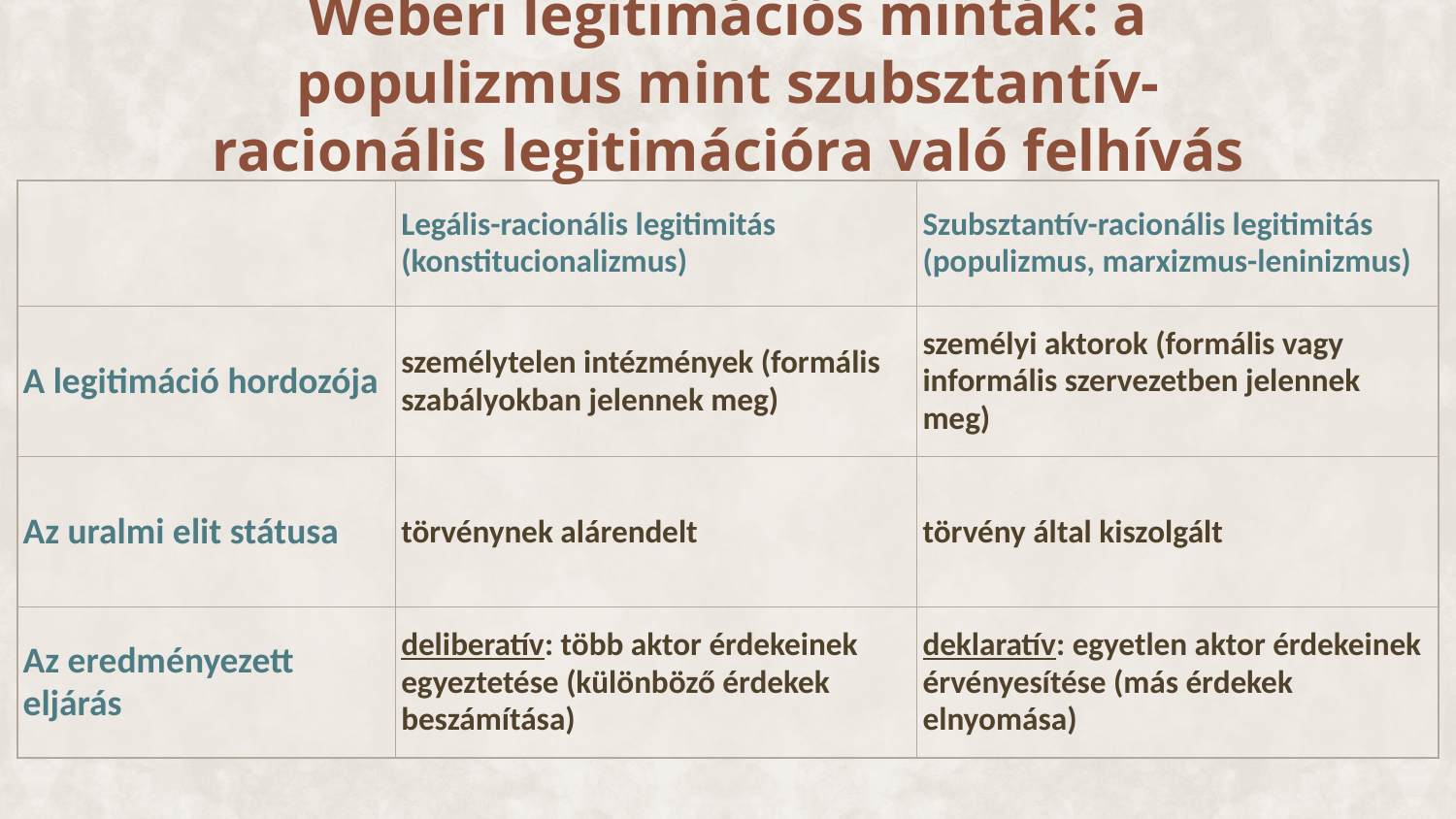

Weberi legitimációs minták: a populizmus mint szubsztantív-racionális legitimációra való felhívás
|  | Legális-racionális legitimitás (konstitucionalizmus) | Szubsztantív-racionális legitimitás (populizmus, marxizmus-leninizmus) |
| --- | --- | --- |
| A legitimáció hordozója | személytelen intézmények (formális szabályokban jelennek meg) | személyi aktorok (formális vagy informális szervezetben jelennek meg) |
| Az uralmi elit státusa | törvénynek alárendelt | törvény által kiszolgált |
| Az eredményezett eljárás | deliberatív: több aktor érdekeinek egyeztetése (különböző érdekek beszámítása) | deklaratív: egyetlen aktor érdekeinek érvényesítése (más érdekek elnyomása) |